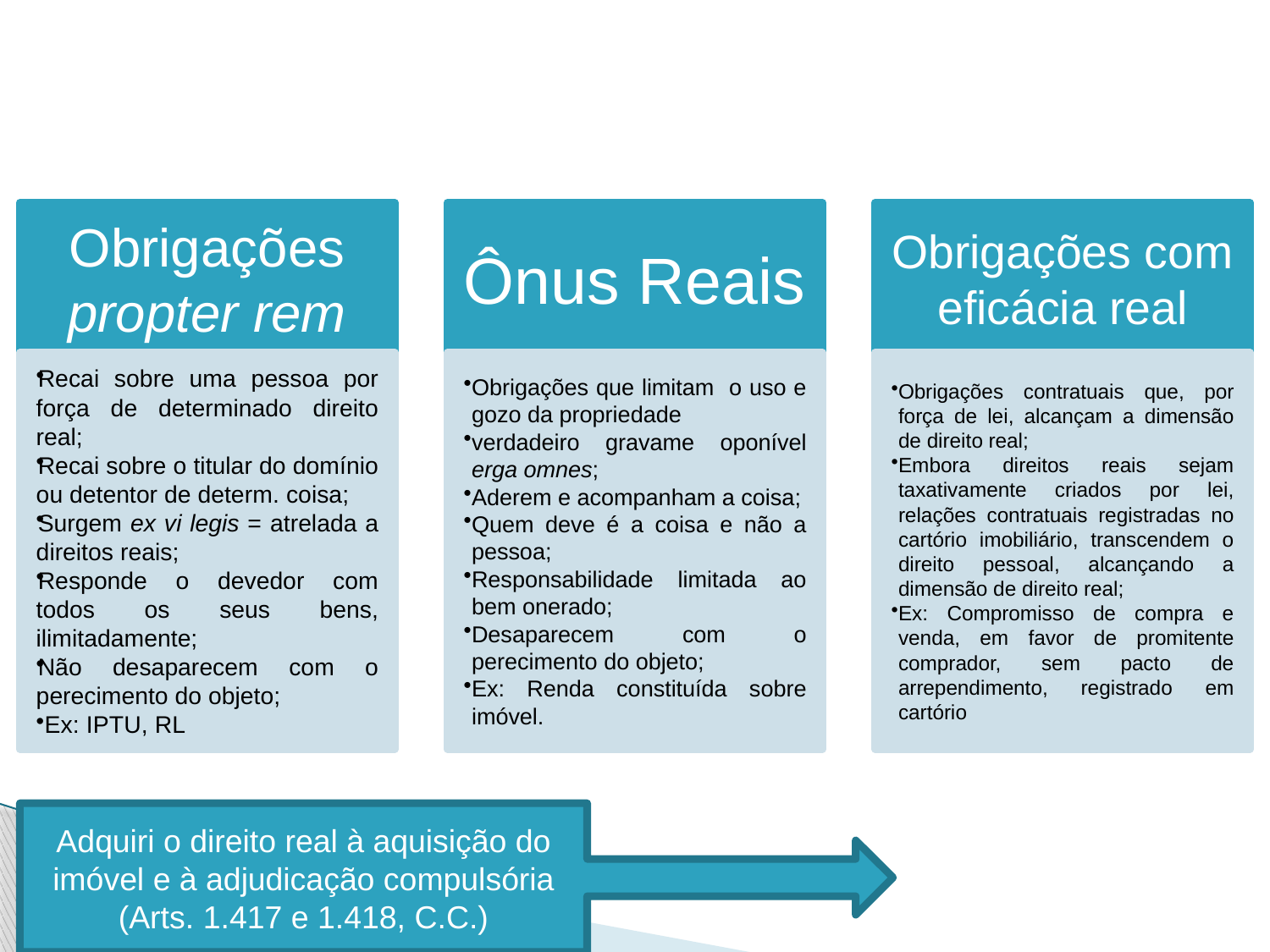

Obrigações
propter rem
Recai sobre uma pessoa por força de determinado direito real;
Ônus Reais
Obrigações que limitam  o uso e gozo da propriedade
verdadeiro gravame oponível erga omnes;
Obrigações com eficácia real
Obrigações contratuais que, por força de lei, alcançam a dimensão de direito real;
Recai sobre o titular do domínio ou detentor de determ. coisa;
Surgem ex vi legis = atrelada a direitos reais;
Aderem e acompanham a coisa;
Quem deve é a coisa e não a pessoa;
 Ex: IPTU, RL
Ex: Renda constituída sobre imóvel.
Responsabilidade limitada ao bem onerado;
Responde o devedor com todos os seus bens, ilimitadamente;
Desaparecem com o perecimento do objeto;
Não desaparecem com o perecimento do objeto;
Embora direitos reais sejam taxativamente criados por lei, relações contratuais registradas no cartório imobiliário, transcendem o direito pessoal, alcançando a dimensão de direito real;
Ex: Compromisso de compra e venda, em favor de promitente comprador, sem pacto de arrependimento, registrado em cartório
Adquiri o direito real à aquisição do imóvel e à adjudicação compulsória
(Arts. 1.417 e 1.418, C.C.)